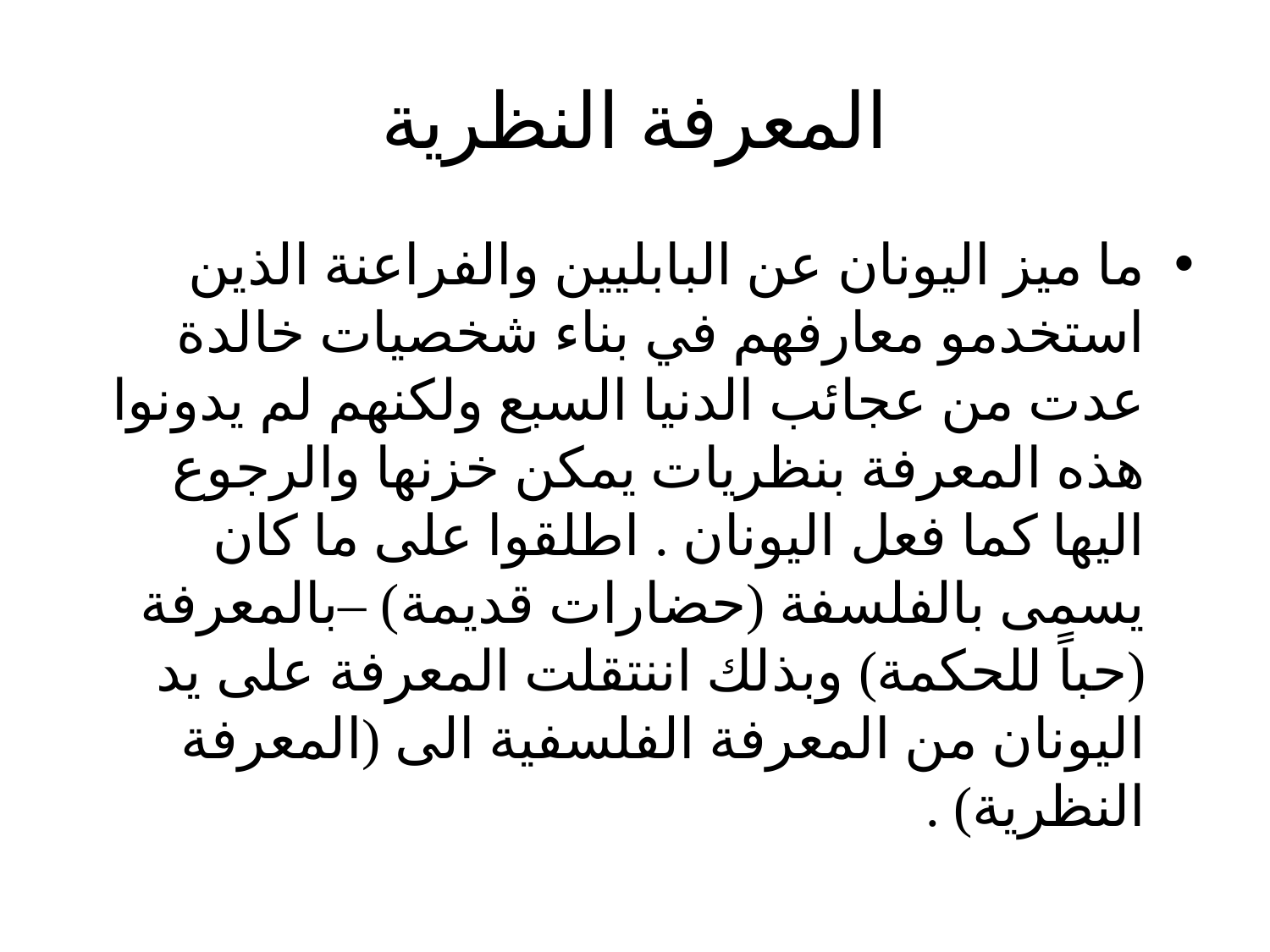

# المعرفة النظرية
ما ميز اليونان عن البابليين والفراعنة الذين استخدمو معارفهم في بناء شخصيات خالدة عدت من عجائب الدنيا السبع ولكنهم لم يدونوا هذه المعرفة بنظريات يمكن خزنها والرجوع اليها كما فعل اليونان . اطلقوا على ما كان يسمى بالفلسفة (حضارات قديمة) –بالمعرفة (حباً للحكمة) وبذلك اننتقلت المعرفة على يد اليونان من المعرفة الفلسفية الى (المعرفة النظرية) .